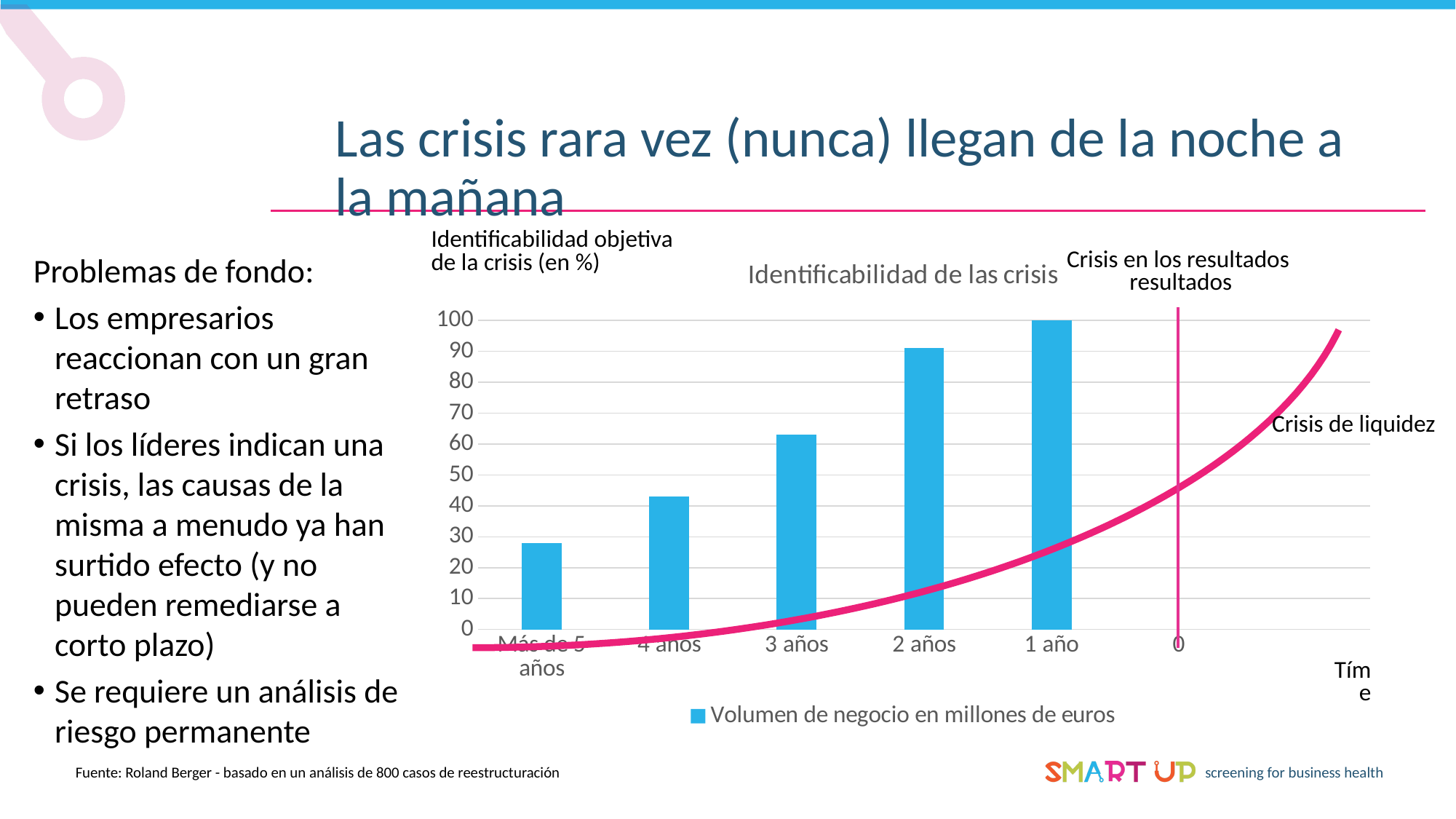

Las crisis rara vez (nunca) llegan de la noche a la mañana

Identificabilidad objetiva
de la crisis (en %)

### Chart: Identificabilidad de las crisis

| Category | Volumen de negocio en millones de euros |
|---|---|
| Más de 5 años | 28.0 |
| 4 años | 43.0 |
| 3 años | 63.0 |
| 2 años | 91.0 |
| 1 año | 100.0 |
| 0 | None |
Problemas de fondo:
Los empresarios reaccionan con un gran retraso
Si los líderes indican una crisis, las causas de la misma a menudo ya han surtido efecto (y no pueden remediarse a corto plazo)
Se requiere un análisis de riesgo permanente

Crisis en los resultados
 resultados

Crisis de liquidez
Tíme

Fuente: Roland Berger - basado en un análisis de 800 casos de reestructuración